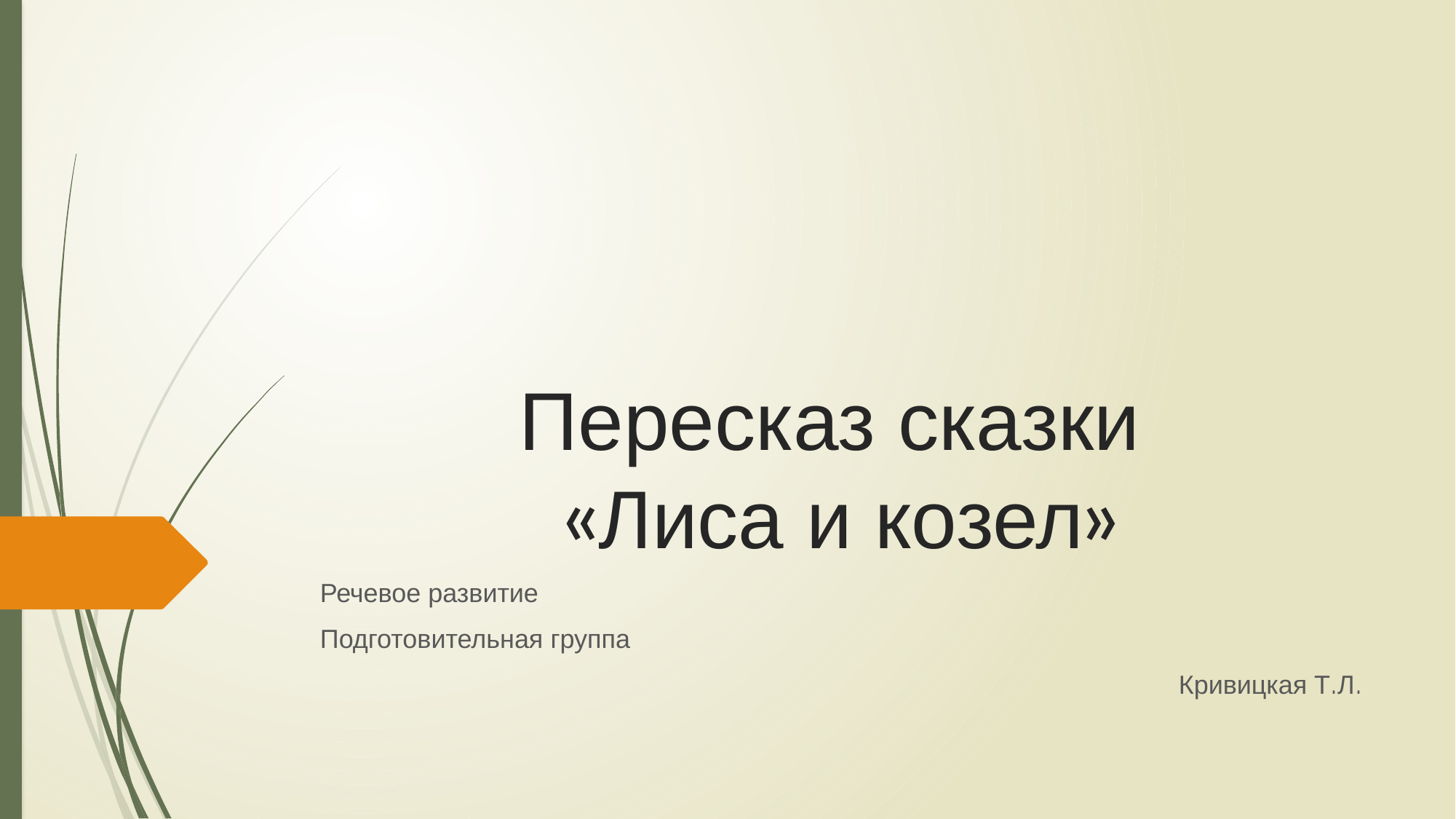

# Пересказ сказки «Лиса и козел»
Речевое развитие
Подготовительная группа
Кривицкая Т.Л.